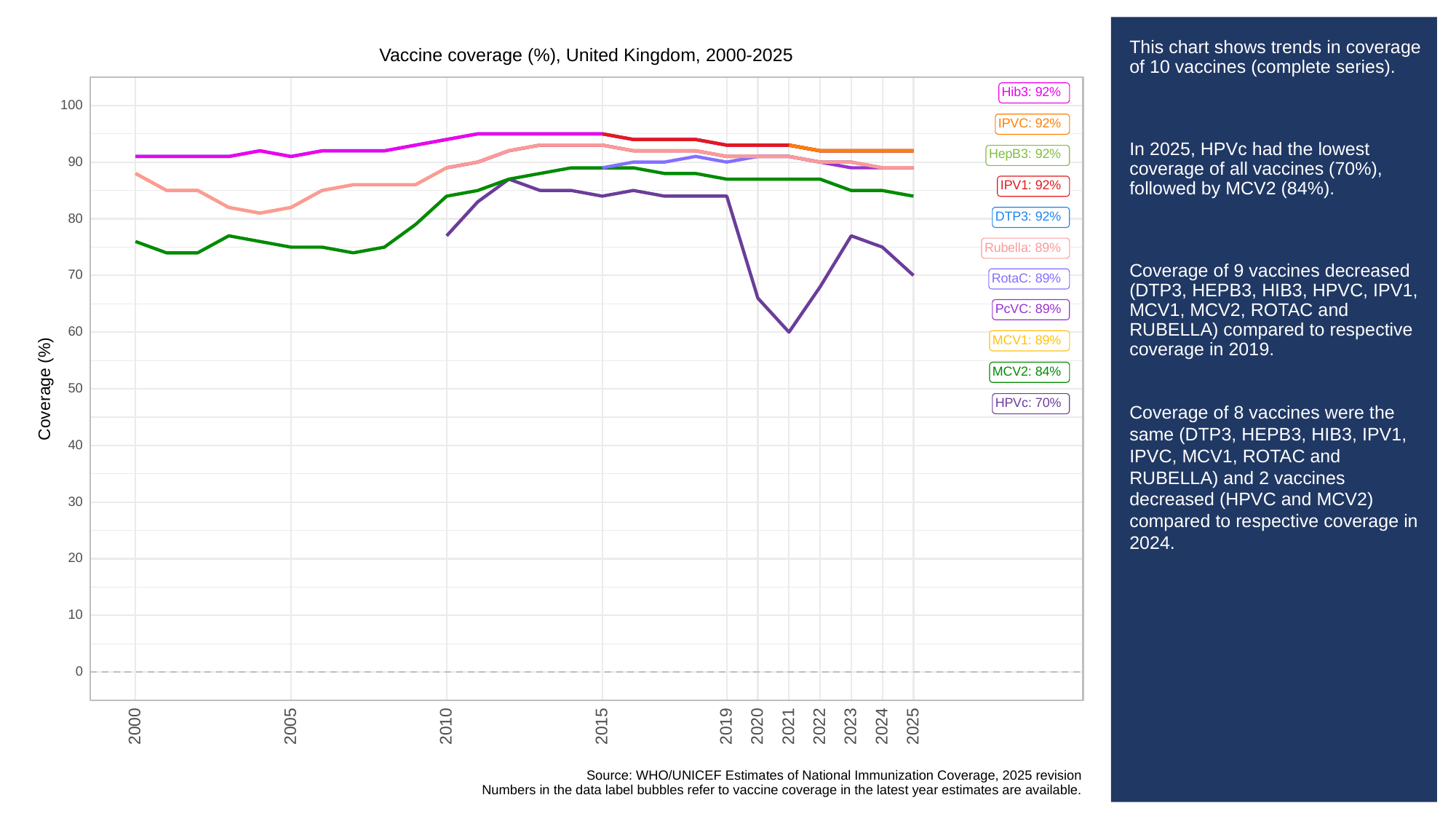

# This chart shows trends in coverage of 10 vaccines (complete series).

In 2025, HPVc had the lowest coverage of all vaccines (70%), followed by MCV2 (84%).

Coverage of 9 vaccines decreased (DTP3, HEPB3, HIB3, HPVC, IPV1, MCV1, MCV2, ROTAC and RUBELLA) compared to respective coverage in 2019.

Coverage of 8 vaccines were the same (DTP3, HEPB3, HIB3, IPV1, IPVC, MCV1, ROTAC and RUBELLA) and 2 vaccines decreased (HPVC and MCV2) compared to respective coverage in 2024.

Vaccine coverage (%), United Kingdom, 2000-2025

Hib3: 92%

100

IPVC: 92%

HepB3: 92%

90

IPV1: 92%

DTP3: 92%
80

Rubella: 89%

70
RotaC: 89%

PcVC: 89%
60

MCV1: 89%

MCV2: 84%
Coverage (%)
50

HPVc: 70%

40

30

20

10

0

2023
2000
2005
2010
2015
2019
2020
2021
2022
2024
2025
Source: WHO/UNICEF Estimates of National Immunization Coverage, 2025 revision
Numbers in the data label bubbles refer to vaccine coverage in the latest year estimates are available.